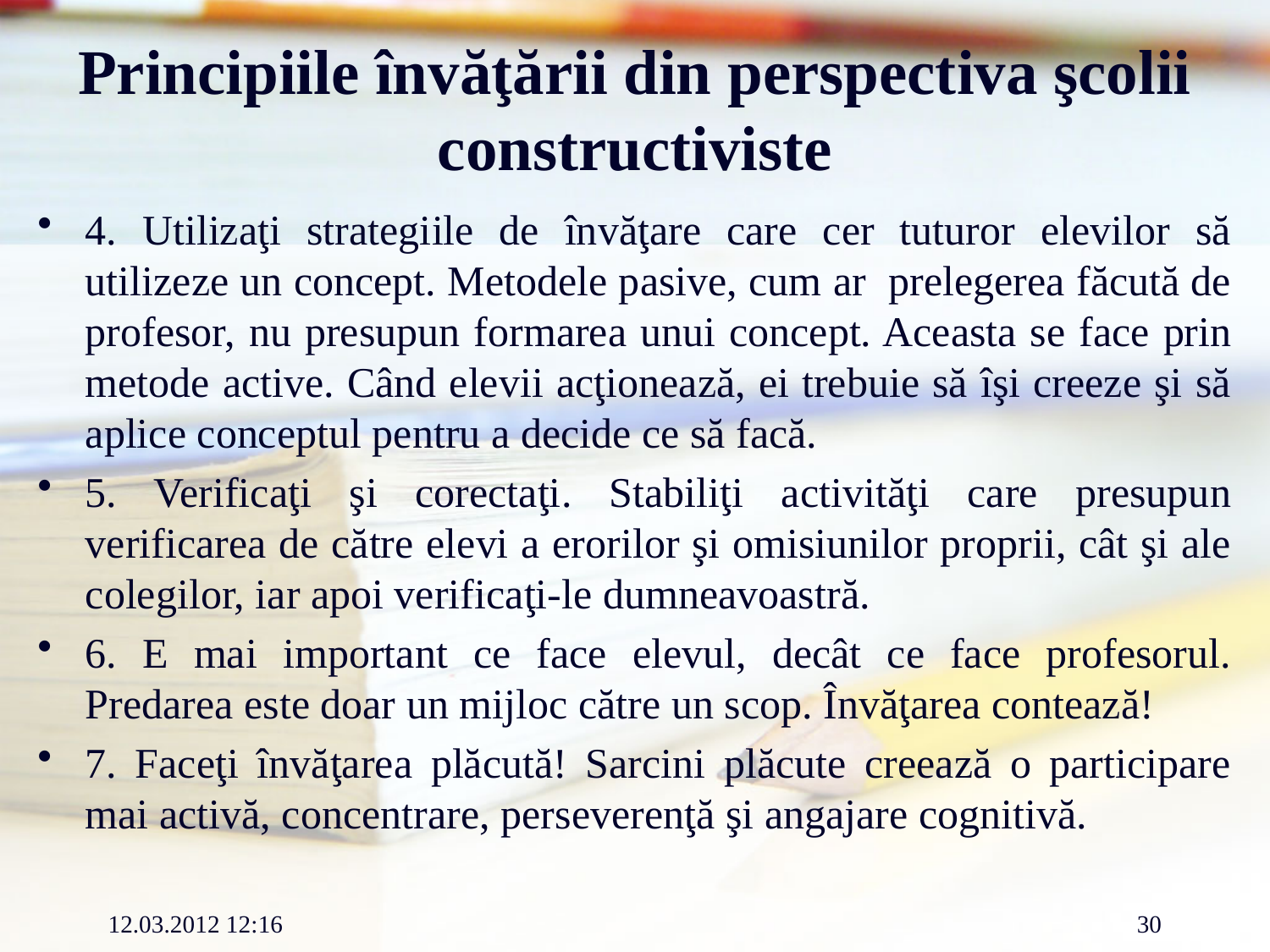

# Principiile învăţării din perspectiva şcolii constructiviste
4. Utilizaţi strategiile de învăţare care cer tuturor elevilor să utilizeze un concept. Metodele pasive, cum ar  prelegerea făcută de profesor, nu presupun formarea unui concept. Aceasta se face prin metode active. Când elevii acţionează, ei trebuie să îşi creeze şi să aplice conceptul pentru a decide ce să facă.
5. Verificaţi şi corectaţi. Stabiliţi activităţi care presupun verificarea de către elevi a erorilor şi omisiunilor proprii, cât şi ale colegilor, iar apoi verificaţi-le dumneavoastră.
6. E mai important ce face elevul, decât ce face profesorul. Predarea este doar un mijloc către un scop. Învăţarea contează!
7. Faceţi învăţarea plăcută! Sarcini plăcute creează o participare mai activă, concentrare, perseverenţă şi angajare cognitivă.
12.03.2012 12:16
30